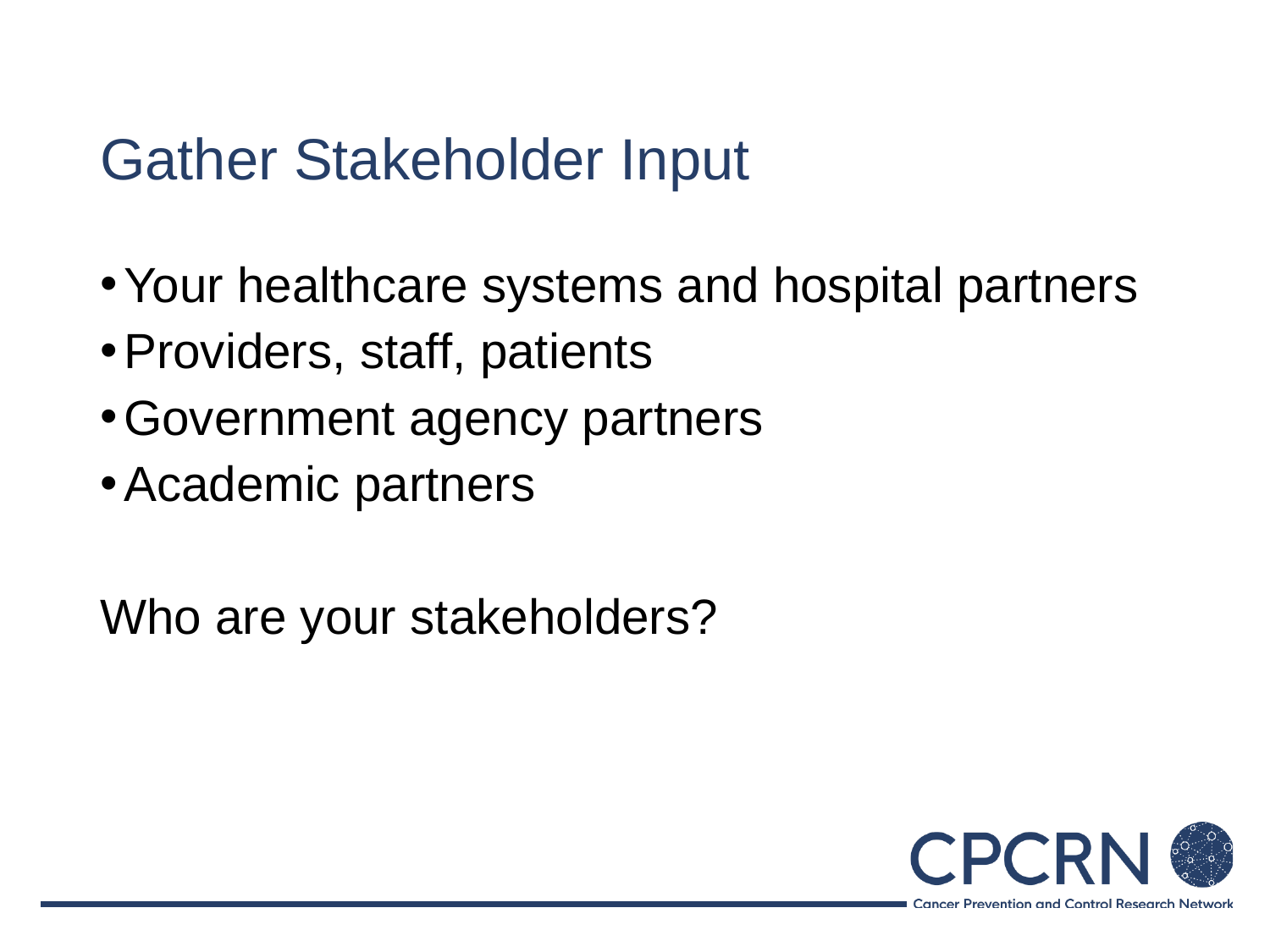

# Gather Stakeholder Input
Your healthcare systems and hospital partners
Providers, staff, patients
Government agency partners
Academic partners

Who are your stakeholders?